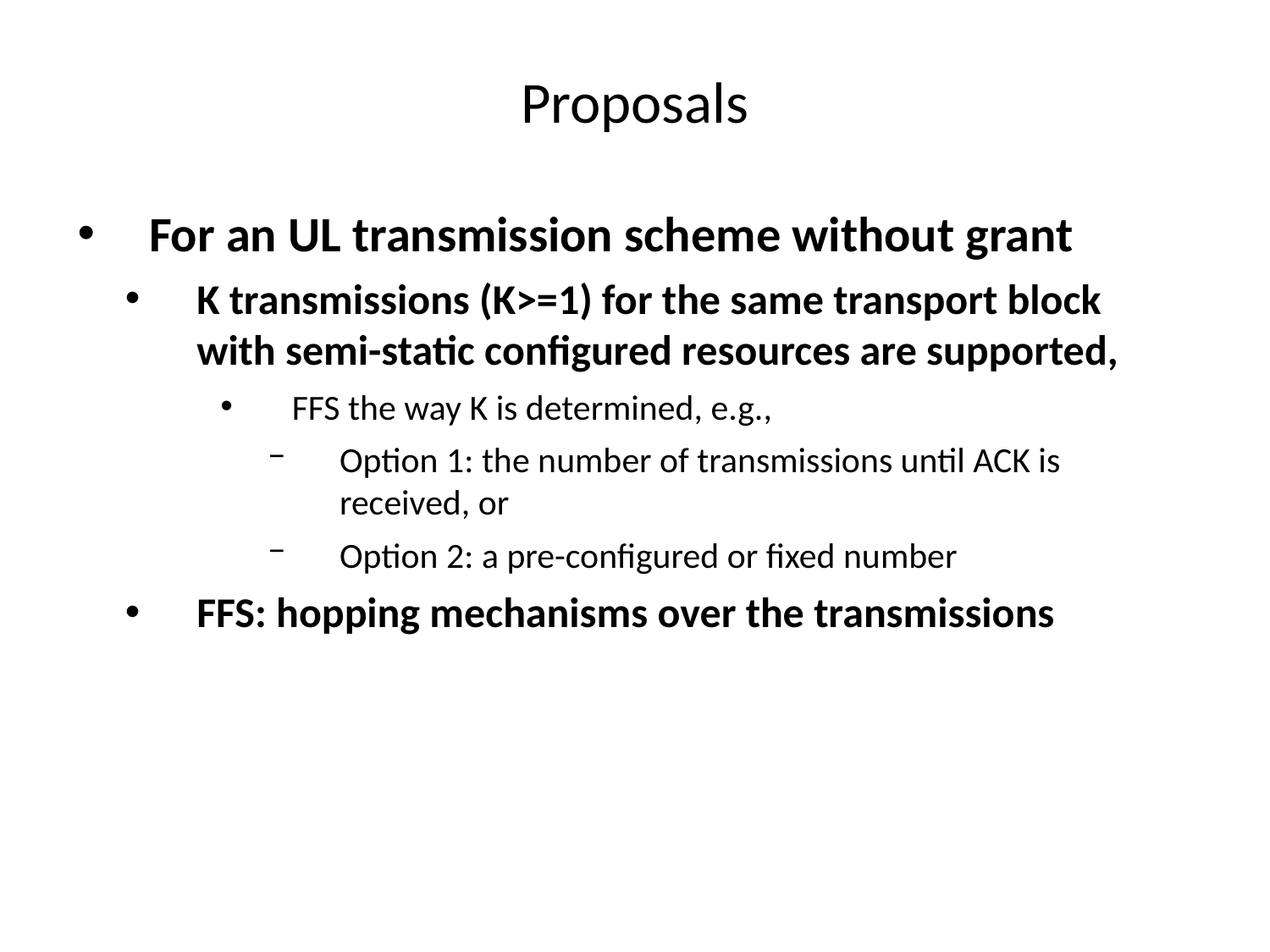

# Proposals
For an UL transmission scheme without grant
K transmissions (K>=1) for the same transport block with semi-static configured resources are supported,
FFS the way K is determined, e.g.,
Option 1: the number of transmissions until ACK is received, or
Option 2: a pre-configured or fixed number
FFS: hopping mechanisms over the transmissions